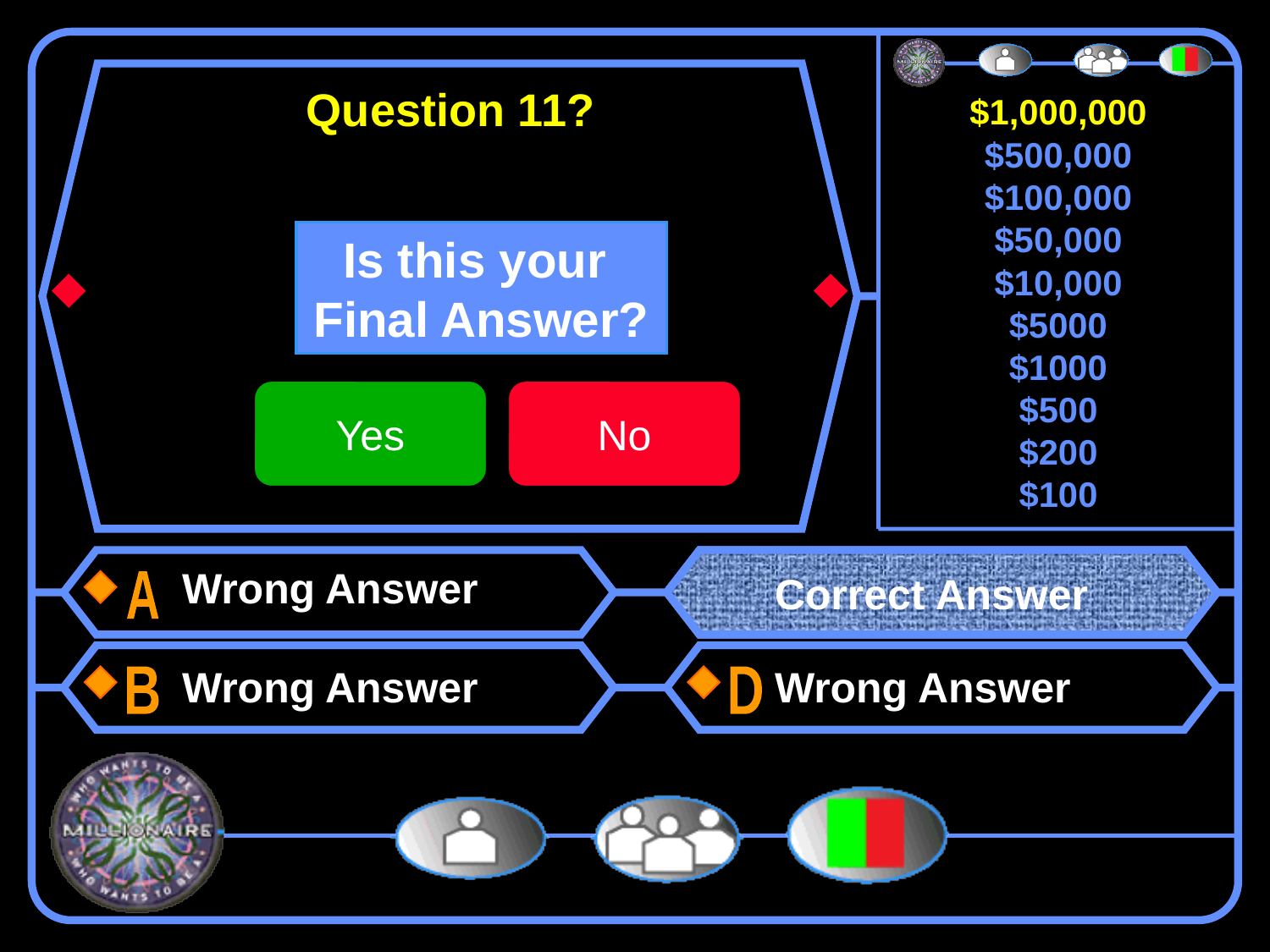

# Question 11?
$1,000,000
Is this your
Final Answer?

Yes
No

Wrong Answer

Wrong Answer
Correct Answer

Wrong Answer